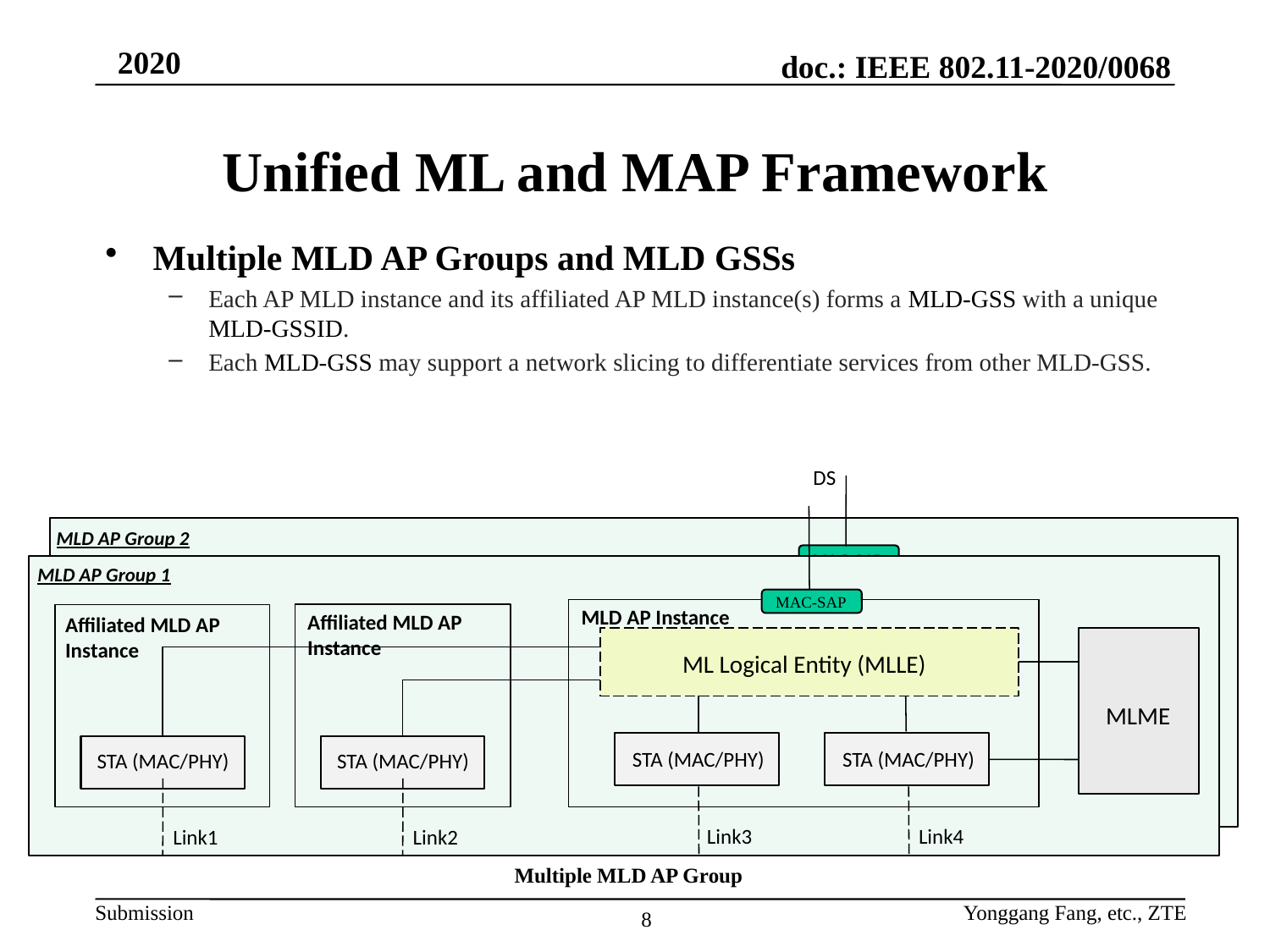

# Unified ML and MAP Framework
Multiple MLD AP Groups and MLD GSSs
Each AP MLD instance and its affiliated AP MLD instance(s) forms a MLD-GSS with a unique MLD-GSSID.
Each MLD-GSS may support a network slicing to differentiate services from other MLD-GSS.
DS

MLD AP Group 2
MAC-SAP

MLD AP Group 1

MAC-SAP

MLD AP Instance

Affiliated MLD AP Instance

Affiliated MLD AP Instance

ML Logical Entity (MLLE)

MLME

STA (MAC/PHY)

STA (MAC/PHY)

STA (MAC/PHY)

STA (MAC/PHY)
Link3
Link4
Link1
Link2
Multiple MLD AP Group
Yonggang Fang, etc., ZTE
8